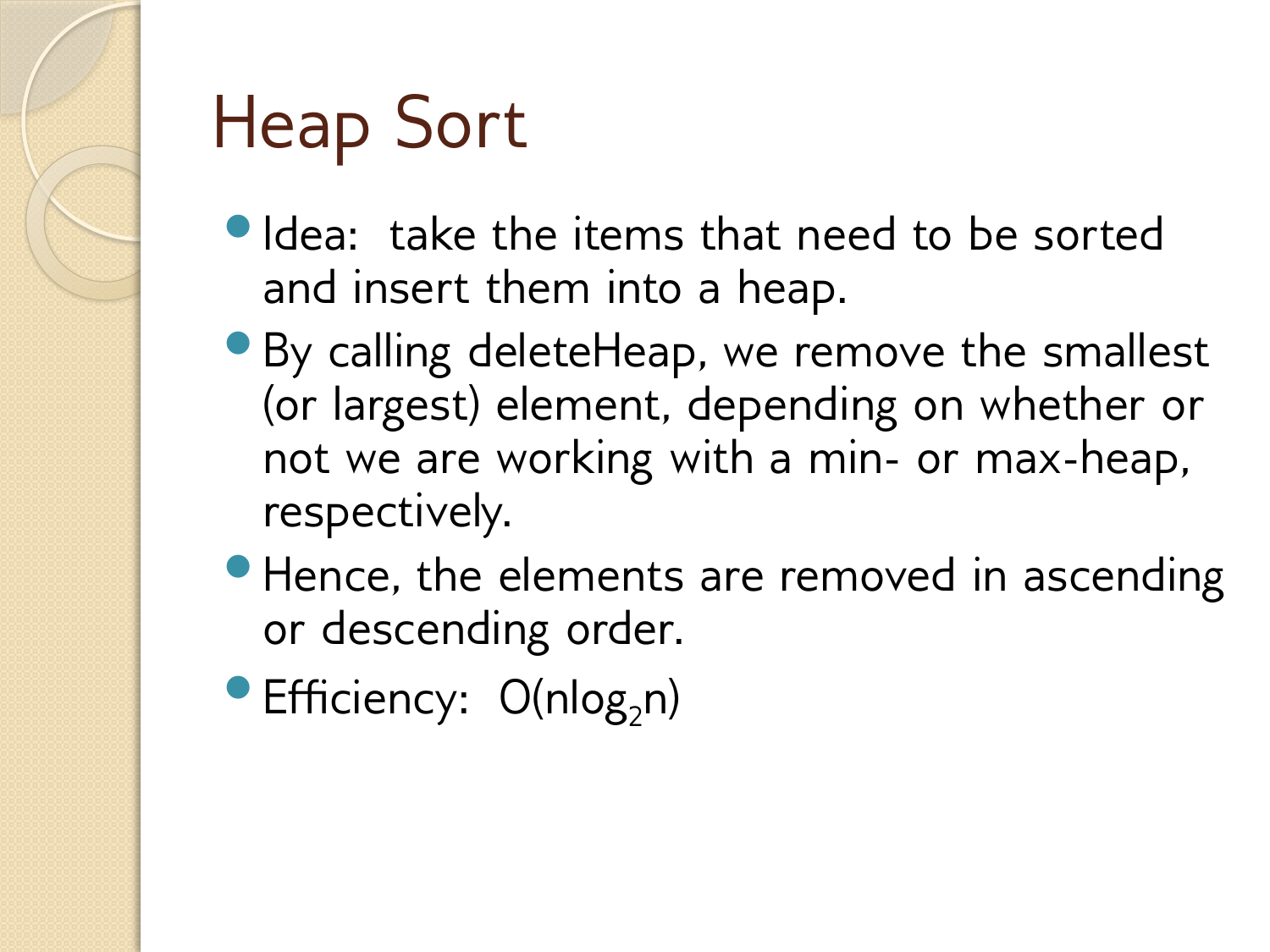

# Heap Sort
Idea:  take the items that need to be sorted and insert them into a heap.
By calling deleteHeap, we remove the smallest (or largest) element, depending on whether or not we are working with a min- or max-heap, respectively.
Hence, the elements are removed in ascending or descending order.
Efficiency:  O(nlog2n)